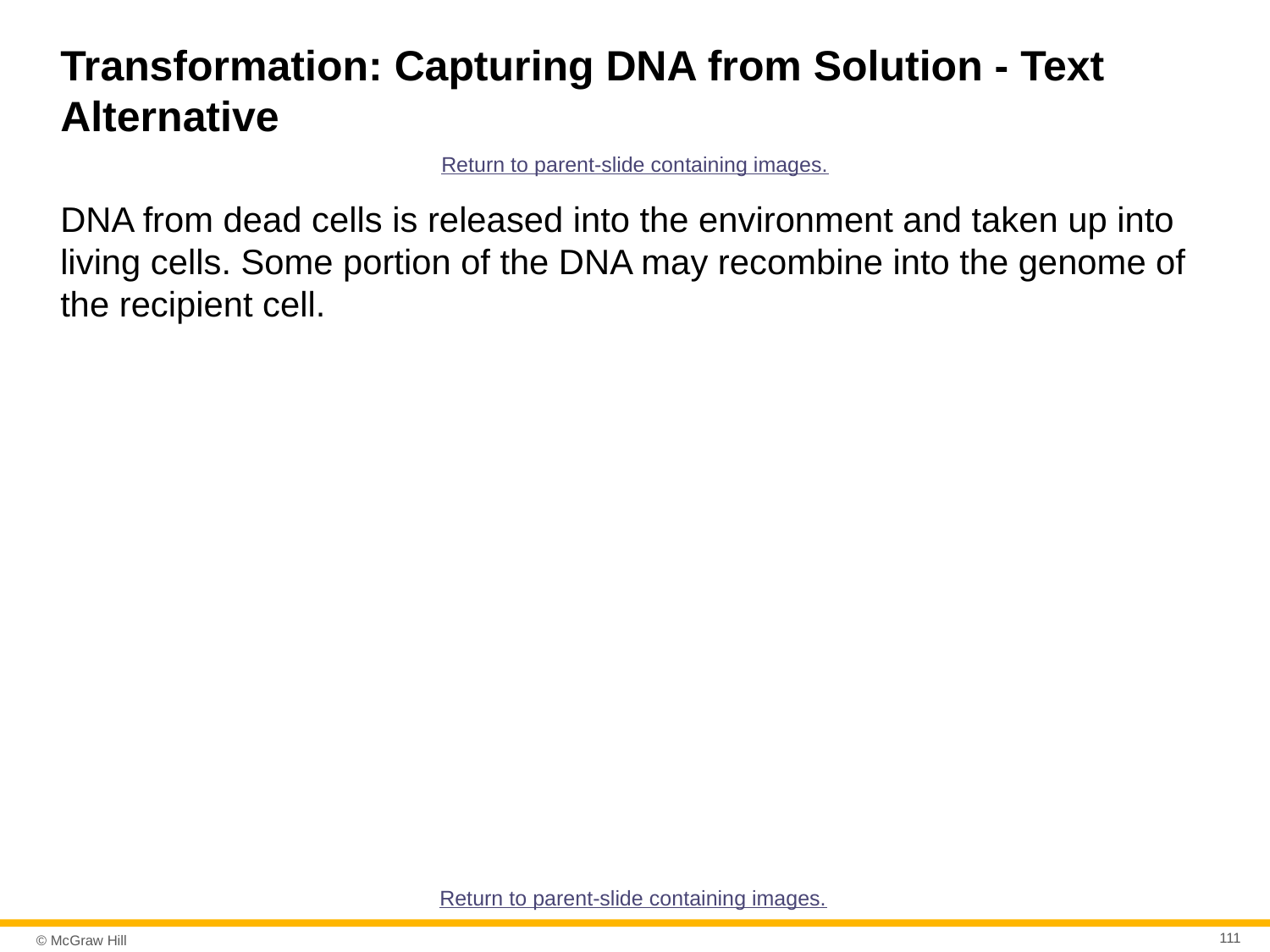

# Transformation: Capturing DNA from Solution - Text Alternative
Return to parent-slide containing images.
DNA from dead cells is released into the environment and taken up into living cells. Some portion of the DNA may recombine into the genome of the recipient cell.
Return to parent-slide containing images.